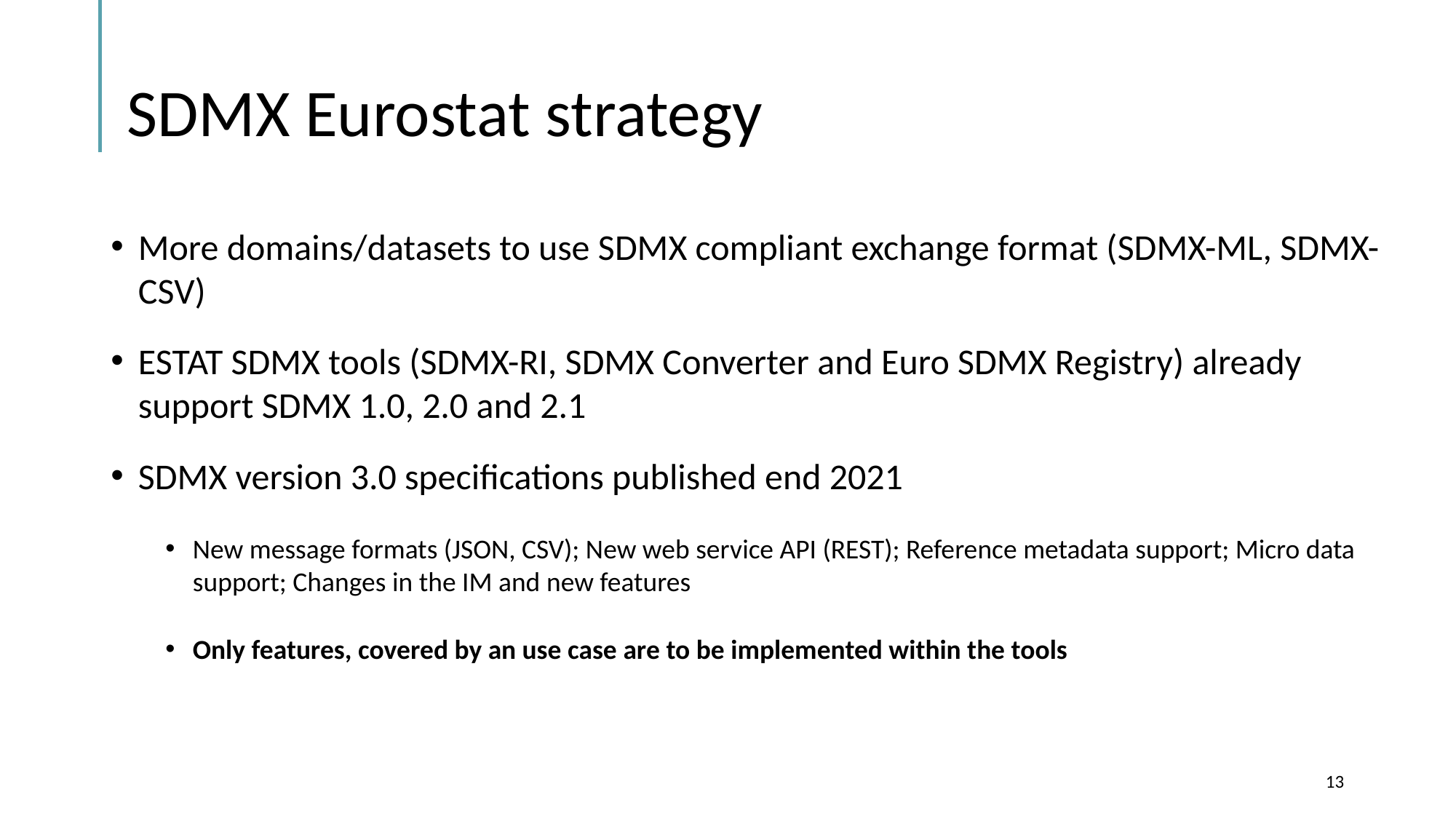

# SDMX Eurostat strategy
More domains/datasets to use SDMX compliant exchange format (SDMX-ML, SDMX-CSV)
ESTAT SDMX tools (SDMX-RI, SDMX Converter and Euro SDMX Registry) already support SDMX 1.0, 2.0 and 2.1
SDMX version 3.0 specifications published end 2021
New message formats (JSON, CSV); New web service API (REST); Reference metadata support; Micro data support; Changes in the IM and new features
Only features, covered by an use case are to be implemented within the tools
13